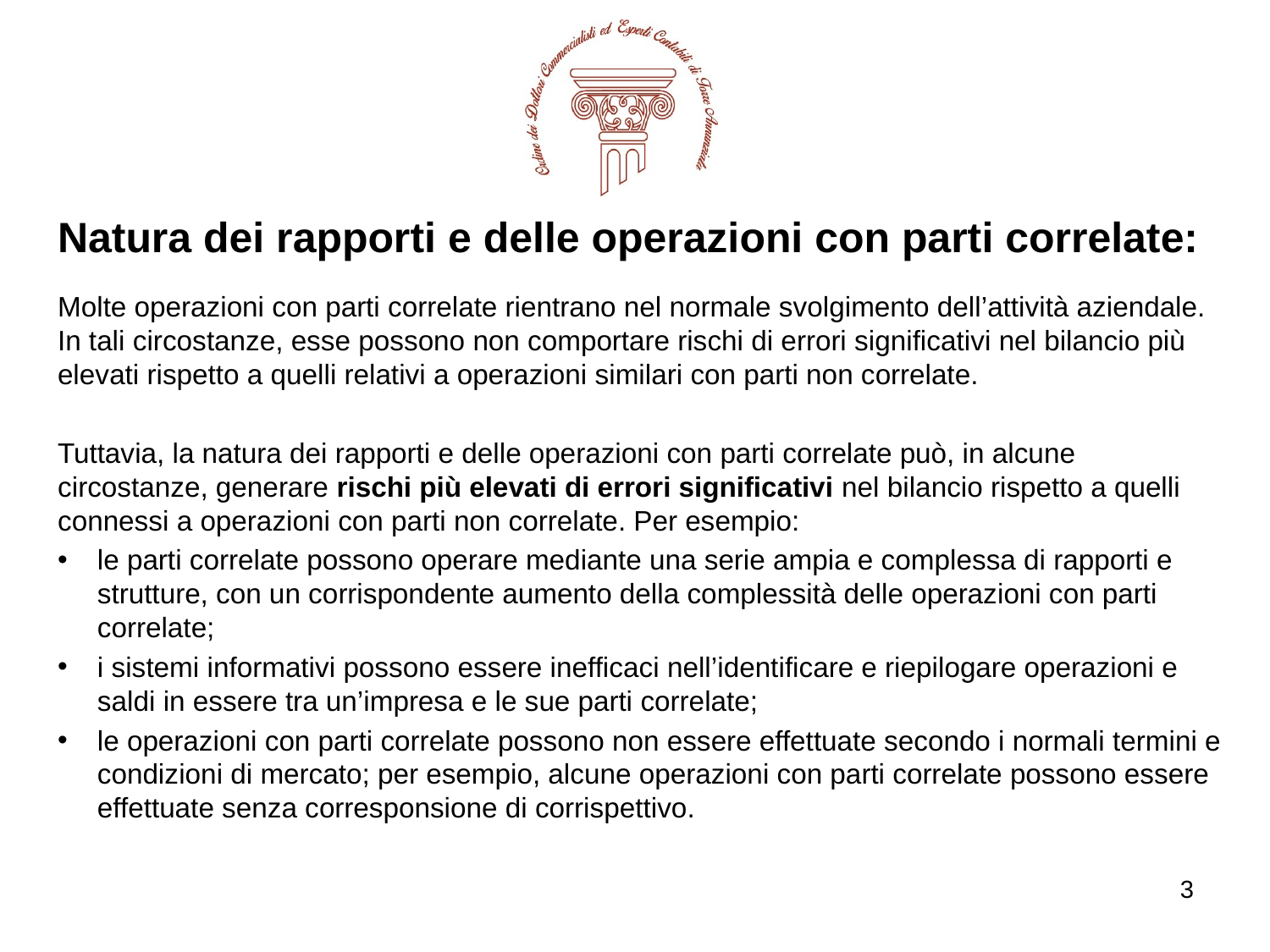

Natura dei rapporti e delle operazioni con parti correlate:

Molte operazioni con parti correlate rientrano nel normale svolgimento dell’attività aziendale. In tali circostanze, esse possono non comportare rischi di errori significativi nel bilancio più elevati rispetto a quelli relativi a operazioni similari con parti non correlate.

Tuttavia, la natura dei rapporti e delle operazioni con parti correlate può, in alcune circostanze, generare rischi più elevati di errori significativi nel bilancio rispetto a quelli connessi a operazioni con parti non correlate. Per esempio:
le parti correlate possono operare mediante una serie ampia e complessa di rapporti e strutture, con un corrispondente aumento della complessità delle operazioni con parti correlate;
i sistemi informativi possono essere inefficaci nell’identificare e riepilogare operazioni e saldi in essere tra un’impresa e le sue parti correlate;
le operazioni con parti correlate possono non essere effettuate secondo i normali termini e condizioni di mercato; per esempio, alcune operazioni con parti correlate possono essere effettuate senza corresponsione di corrispettivo.

3